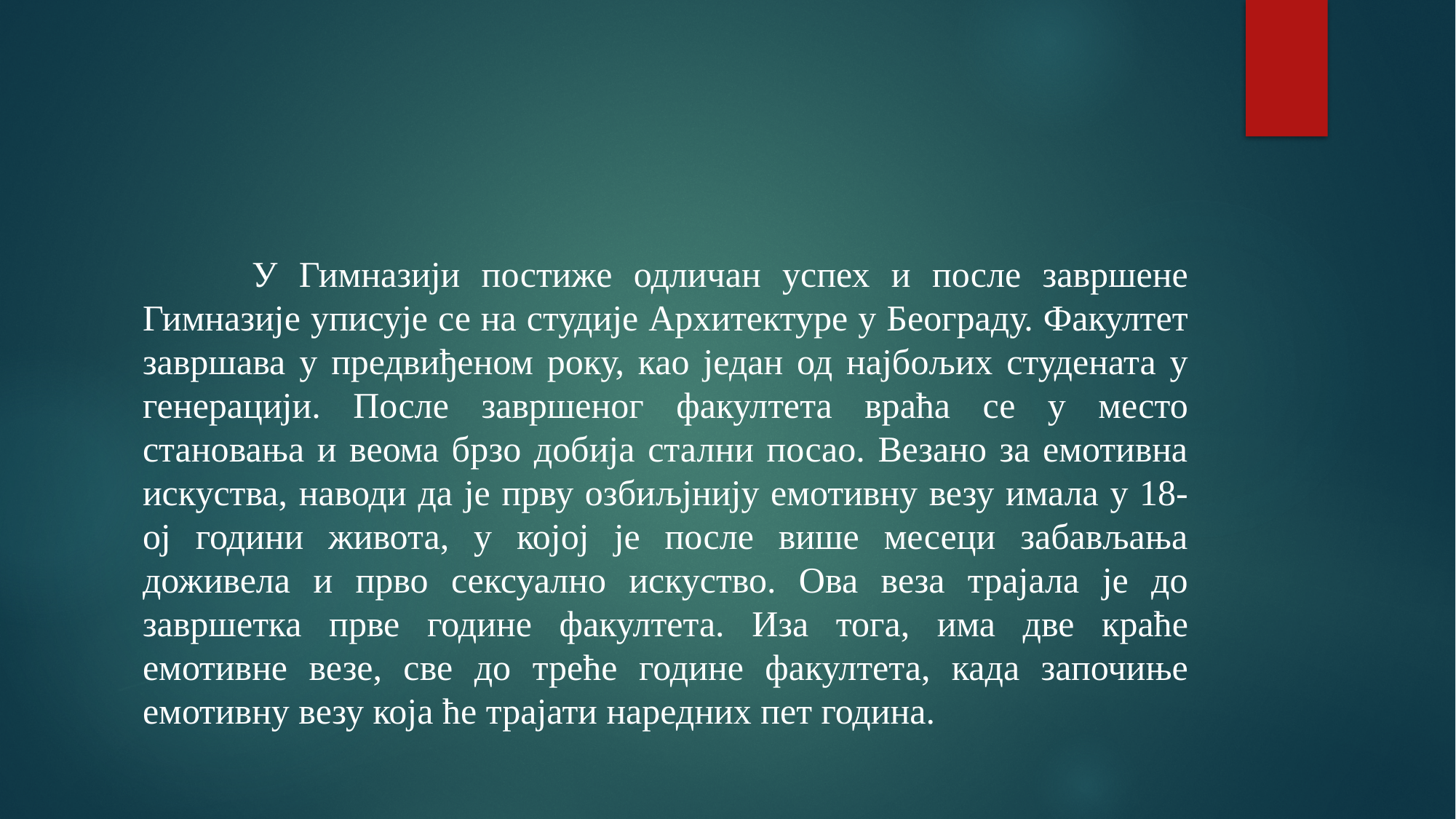

У Гимназији постиже одличан успех и после завршене Гимназије уписује се на студије Архитектуре у Београду. Факултет завршава у предвиђеном року, као један од најбољих студената у генерацији. После завршеног факултета враћа се у место становања и веома брзо добија стални посао. Везано за емотивна искуства, наводи да је прву озбиљјнију емотивну везу имала у 18-ој години живота, у којој је после више месеци забављања доживела и прво сексуално искуство. Ова веза трајала је до завршетка прве године факултета. Иза тога, има две краће емотивне везе, све до треће године факултета, када започиње емотивну везу која ће трајати наредних пет година.